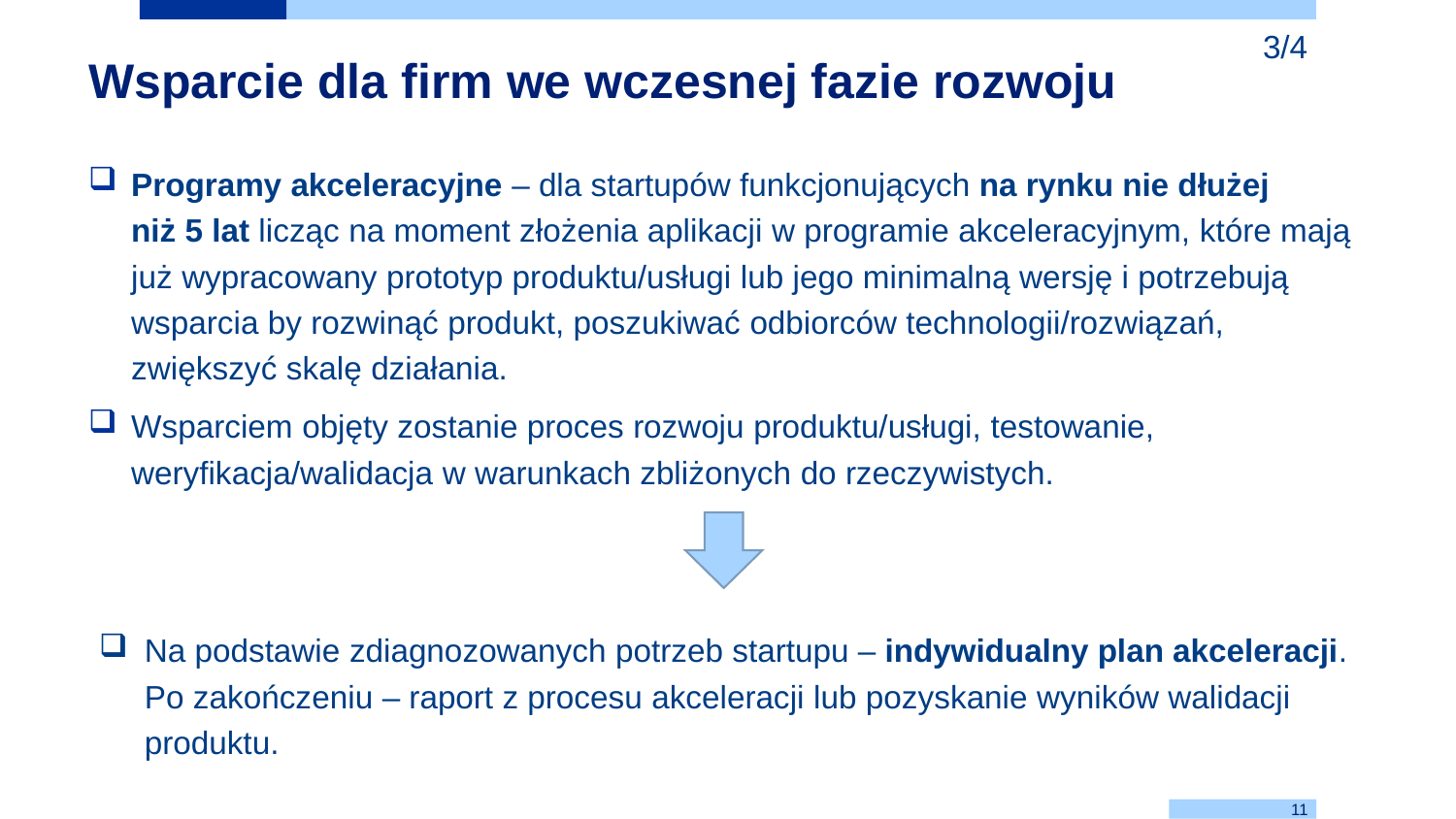

3/4
Wsparcie dla firm we wczesnej fazie rozwoju

Programy akceleracyjne – dla startupów funkcjonujących na rynku nie dłużej
niż 5 lat licząc na moment złożenia aplikacji w programie akceleracyjnym, które mają już wypracowany prototyp produktu/usługi lub jego minimalną wersję i potrzebują wsparcia by rozwinąć produkt, poszukiwać odbiorców technologii/rozwiązań, zwiększyć skalę działania.
Wsparciem objęty zostanie proces rozwoju produktu/usługi, testowanie, weryfikacja/walidacja w warunkach zbliżonych do rzeczywistych.

Na podstawie zdiagnozowanych potrzeb startupu – indywidualny plan akceleracji. Po zakończeniu – raport z procesu akceleracji lub pozyskanie wyników walidacji produktu.
11